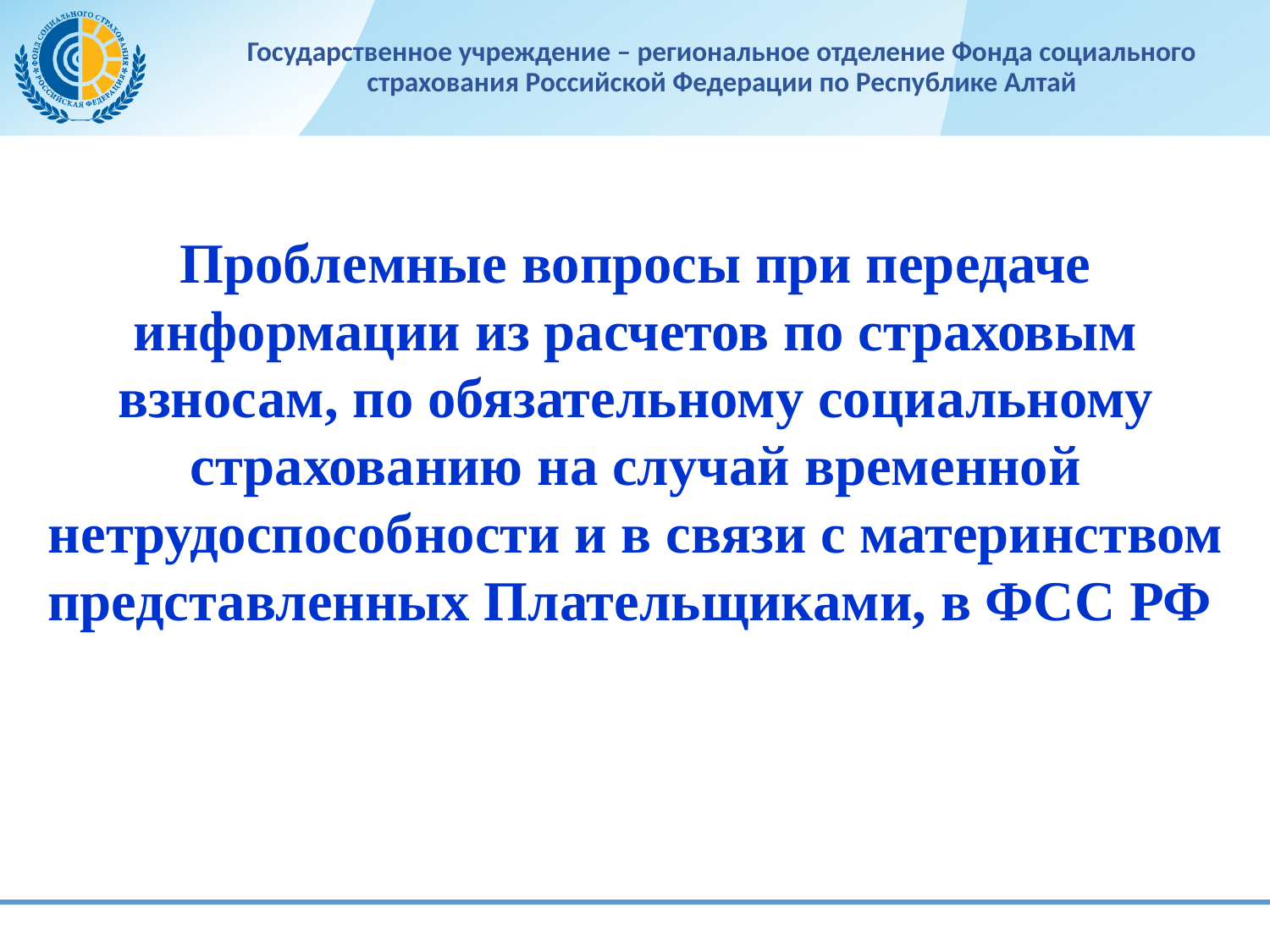

# Государственное учреждение – региональное отделение Фонда социального страхования Российской Федерации по Республике Алтай
Проблемные вопросы при передаче информации из расчетов по страховым взносам, по обязательному социальному страхованию на случай временной нетрудоспособности и в связи с материнством представленных Плательщиками, в ФСС РФ